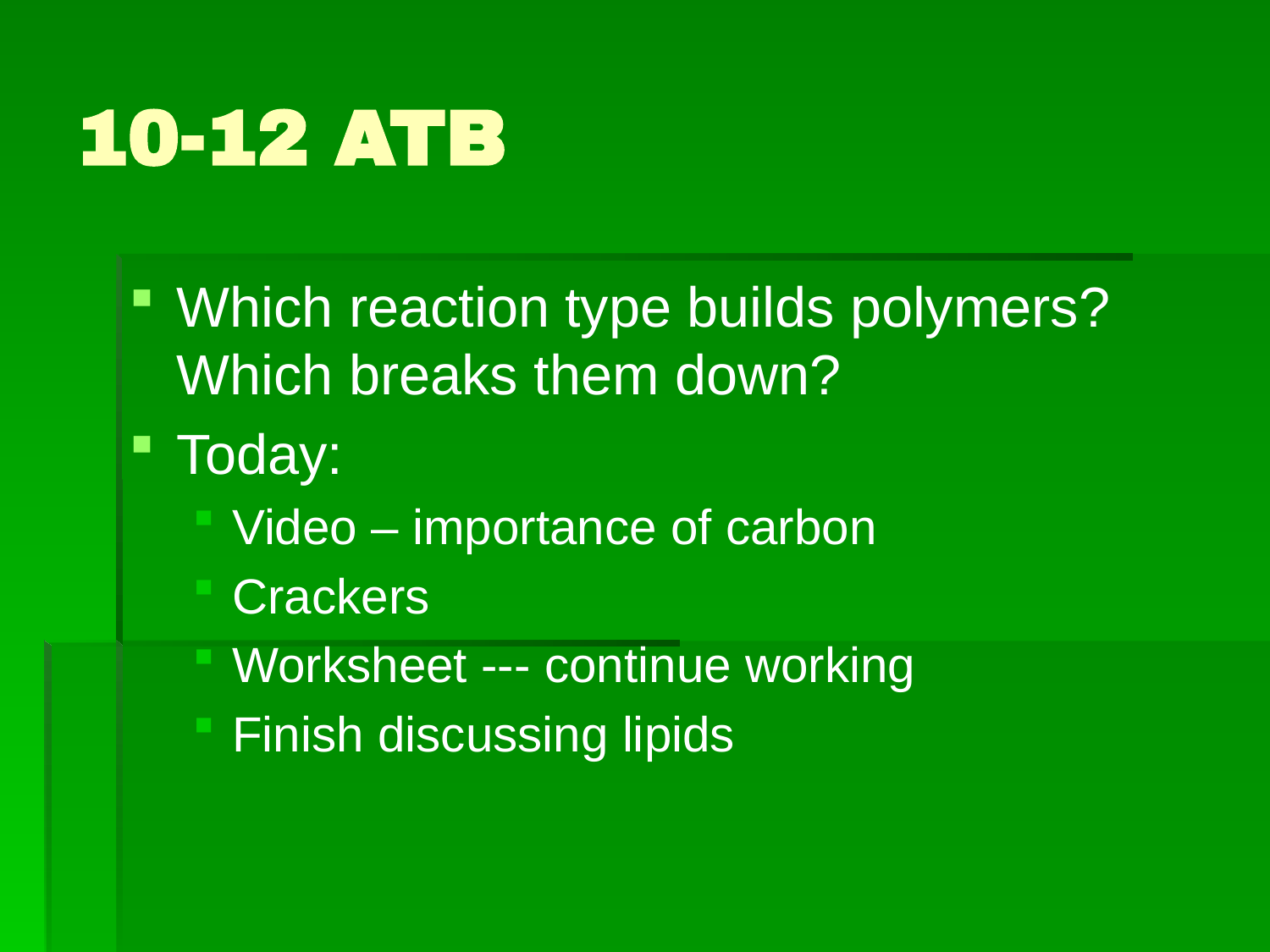

# 10-12 ATB
Which reaction type builds polymers?  Which breaks them down?
Today:
Video – importance of carbon
Crackers
Worksheet --- continue working
Finish discussing lipids